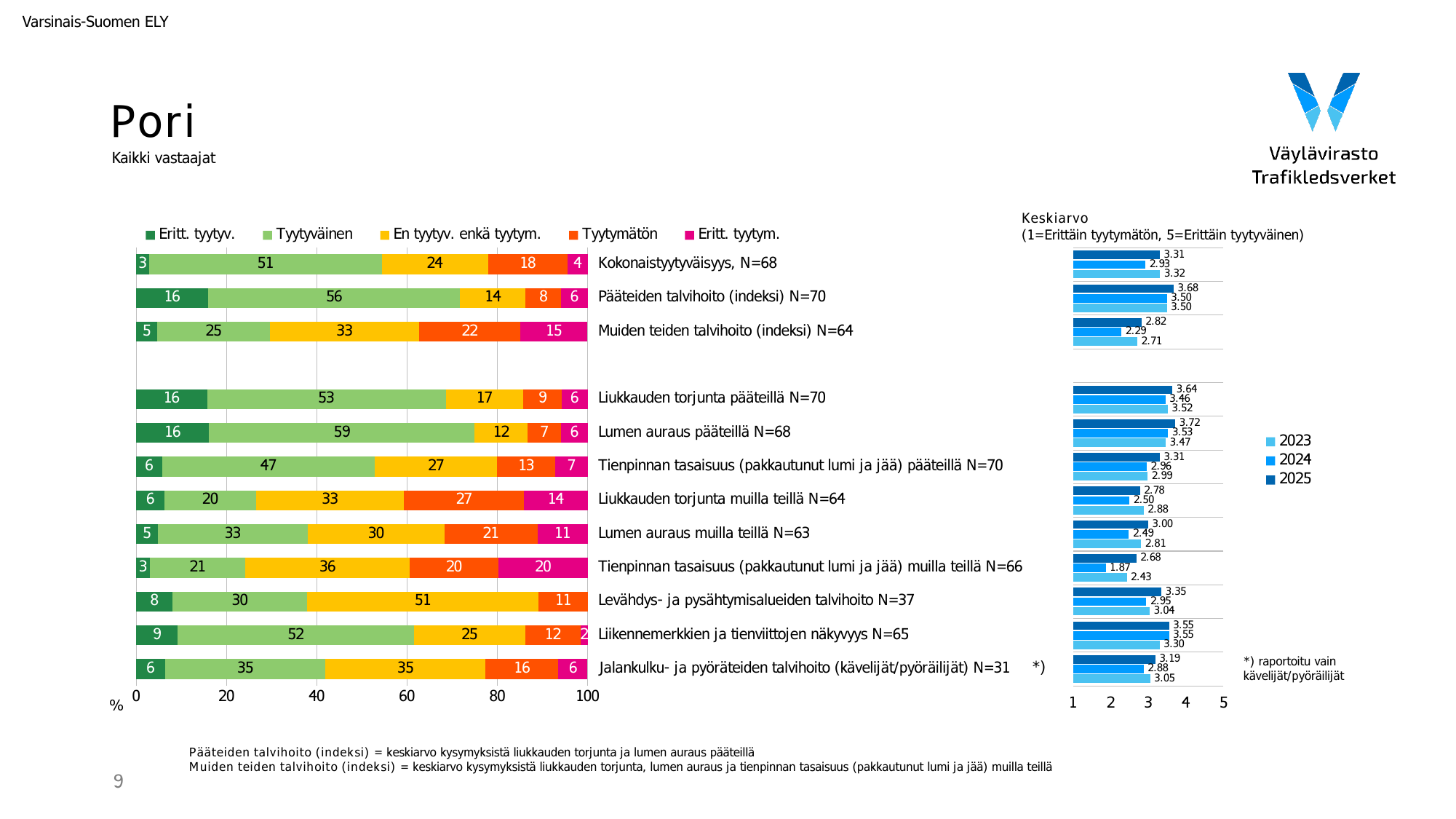

Varsinais-Suomen ELY
# Pori
Kaikki vastaajat
Keskiarvo
(1=Erittäin tyytymätön, 5=Erittäin tyytyväinen)

### Chart

| Category | Eritt. tyytyv. | Tyytyväinen | En tyytyv. enkä tyytym. | Tyytymätön | Eritt. tyytym. |
|---|---|---|---|---|---|
| Kokonaistyytyväisyys, N=68 | 2.941176 | 51.470588 | 23.529412 | 17.647059 | 4.411765 |
| Pääteiden talvihoito (indeksi) N=70 | 15.9453785 | 55.840336 | 14.4537815 | 7.962185 | 5.7983195 |
| Muiden teiden talvihoito (indeksi) N=64 | 4.680736 | 24.952651333333336 | 33.111622000000004 | 22.298130333333333 | 14.956860333333333 |
|  | None | None | None | None | None |
| Liukkauden torjunta pääteillä N=70 | 15.714286 | 52.857143 | 17.142857 | 8.571429 | 5.714286 |
| Lumen auraus pääteillä N=68 | 16.176471 | 58.823529 | 11.764706 | 7.352941 | 5.882353 |
| Tienpinnan tasaisuus (pakkautunut lumi ja jää) pääteillä N=70 | 5.714286 | 47.142857 | 27.142857 | 12.857143 | 7.142857 |
| Liukkauden torjunta muilla teillä N=64 | 6.25 | 20.3125 | 32.8125 | 26.5625 | 14.0625 |
| Lumen auraus muilla teillä N=63 | 4.761905 | 33.333333 | 30.15873 | 20.634921 | 11.111111 |
| Tienpinnan tasaisuus (pakkautunut lumi ja jää) muilla teillä N=66 | 3.030303 | 21.212121 | 36.363636 | 19.69697 | 19.69697 |
| Levähdys- ja pysähtymisalueiden talvihoito N=37 | 8.108108 | 29.72973 | 51.351351 | 10.810811 | None |
| Liikennemerkkien ja tienviittojen näkyvyys N=65 | 9.230769 | 52.307692 | 24.615385 | 12.307692 | 1.538462 |
| Jalankulku- ja pyöräteiden talvihoito (kävelijät/pyöräilijät) N=31 | 6.451613 | 35.483871 | 35.483871 | 16.129032 | 6.451613 |

### Chart

| Category | 2025 | 2024 | 2023 |
|---|---|---|---|
*) raportoitu vain
kävelijät/pyöräilijät
*)
%
Pääteiden talvihoito (indeksi) = keskiarvo kysymyksistä liukkauden torjunta ja lumen auraus pääteillä
Muiden teiden talvihoito (indeksi) = keskiarvo kysymyksistä liukkauden torjunta, lumen auraus ja tienpinnan tasaisuus (pakkautunut lumi ja jää) muilla teillä

9